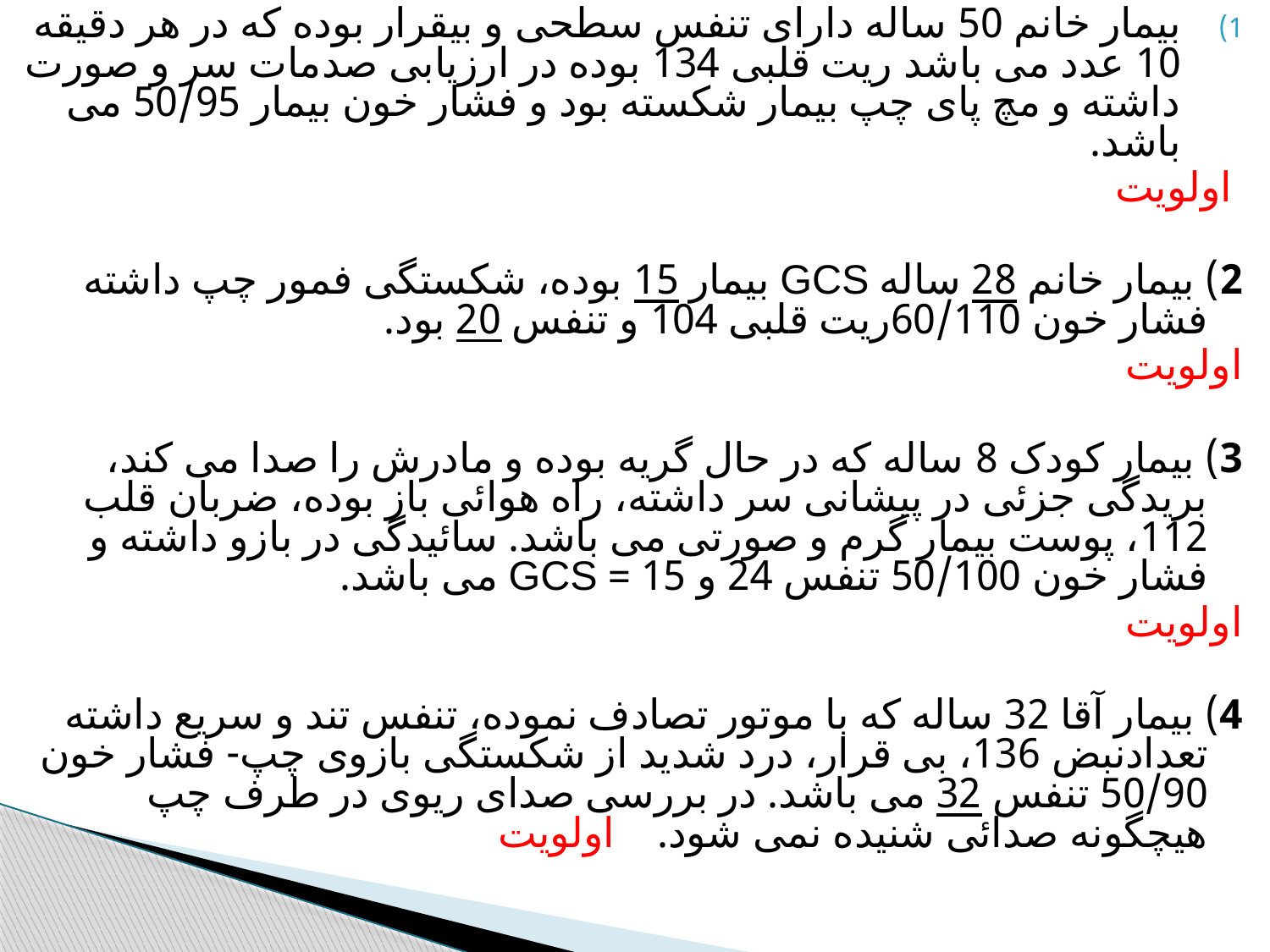

بیمار خانم 50 ساله دارای تنفس سطحی و بیقرار بوده که در هر دقیقه 10 عدد می باشد ریت قلبی 134 بوده در ارزیابی صدمات سر و صورت داشته و مچ پای چپ بیمار شکسته بود و فشار خون بیمار 50/95 می باشد.
 اولویت

2) بیمار خانم 28 ساله GCS بیمار 15 بوده، شکستگی فمور چپ داشته فشار خون 60/110ریت قلبی 104 و تنفس 20 بود.
اولویت

3) بیمار کودک 8 ساله که در حال گریه بوده و مادرش را صدا می کند، بریدگی جزئی در پیشانی سر داشته، راه هوائی باز بوده، ضربان قلب 112، پوست بیمار گرم و صورتی می باشد. سائیدگی در بازو داشته و فشار خون 50/100 تنفس 24 و 15 = GCS می باشد.
اولویت

4) بیمار آقا 32 ساله که با موتور تصادف نموده، تنفس تند و سریع داشته  تعدادنبض 136، بی قرار، درد شدید از شکستگی بازوی چپ- فشار خون 50/90 تنفس 32 می باشد. در بررسی صدای ریوی در طرف چپ هیچگونه صدائی شنیده نمی شود.    اولویت